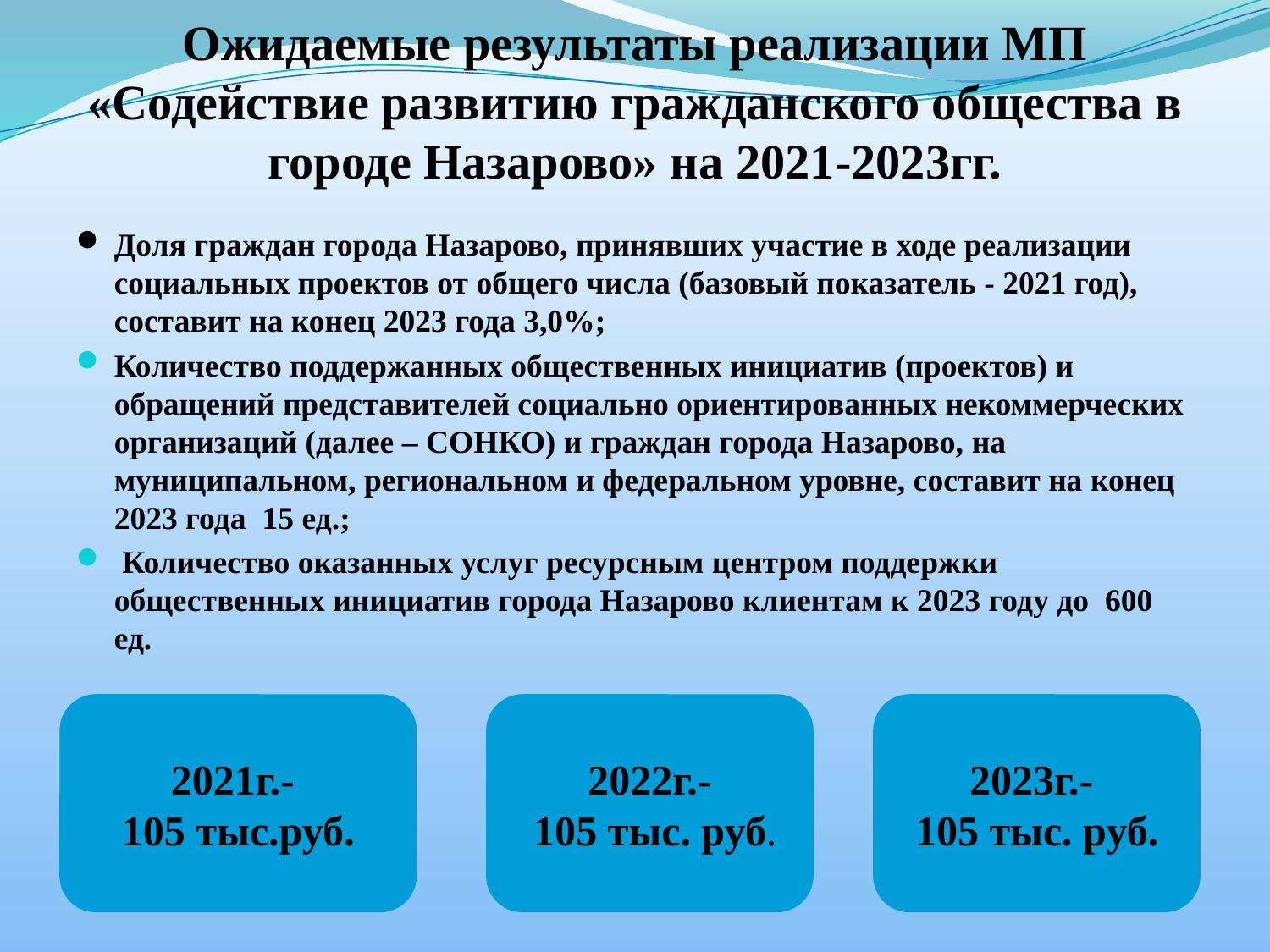

# Ожидаемые результаты реализации МП «Содействие развитию гражданского общества в городе Назарово» на 2021-2023гг.
Доля граждан города Назарово, принявших участие в ходе реализации социальных проектов от общего числа (базовый показатель - 2021 год), составит на конец 2023 года 3,0%;
Количество поддержанных общественных инициатив (проектов) и обращений представителей социально ориентированных некоммерческих организаций (далее – СОНКО) и граждан города Назарово, на муниципальном, региональном и федеральном уровне, составит на конец 2023 года  15 ед.;
 Количество оказанных услуг ресурсным центром поддержки общественных инициатив города Назарово клиентам к 2023 году до  600 ед.
2021г.-
105 тыс.руб.
2022г.-
 105 тыс. руб.
2023г.-
105 тыс. руб.